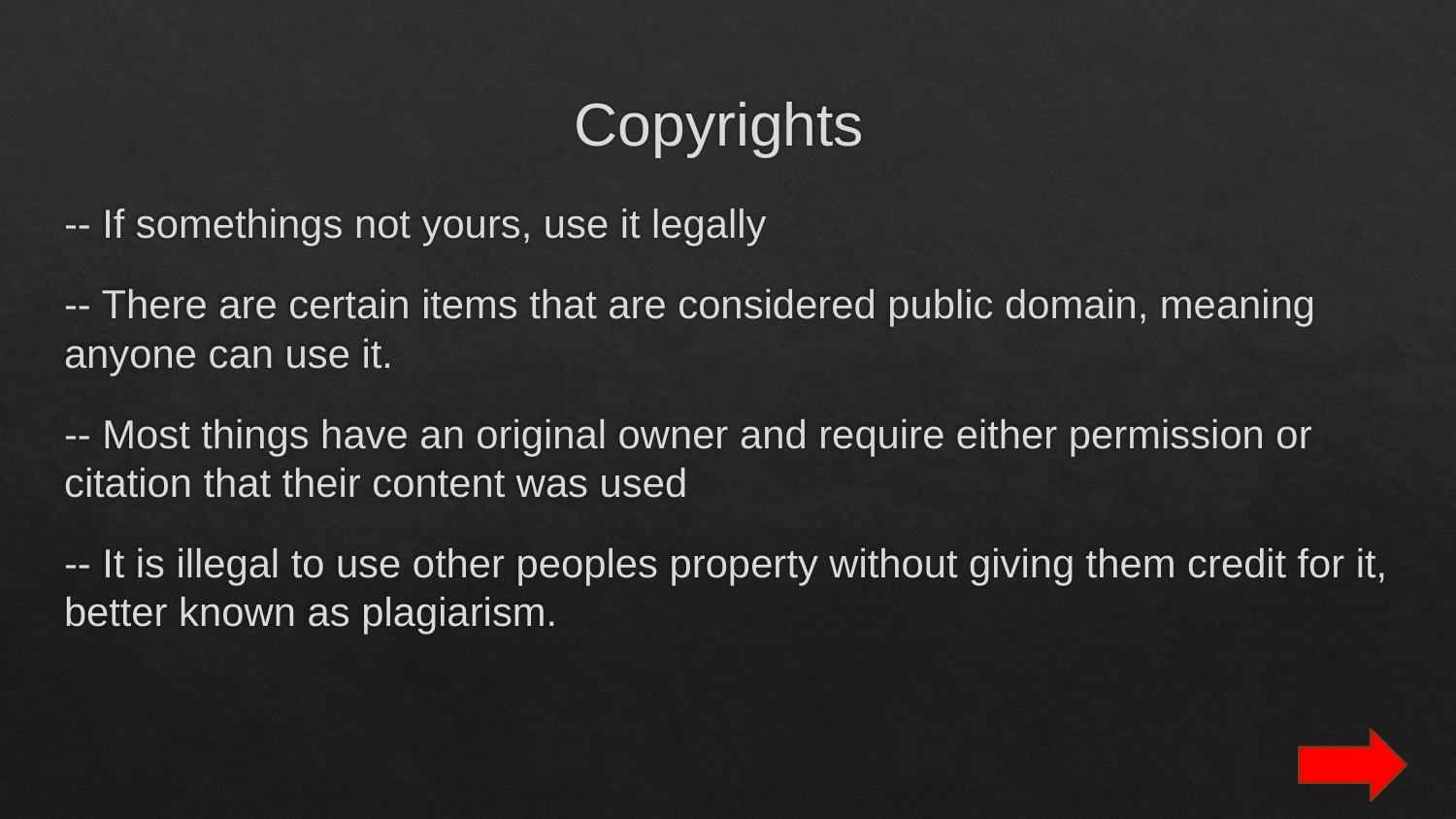

# Copyrights
-- If somethings not yours, use it legally
-- There are certain items that are considered public domain, meaning anyone can use it.
-- Most things have an original owner and require either permission or citation that their content was used
-- It is illegal to use other peoples property without giving them credit for it, better known as plagiarism.